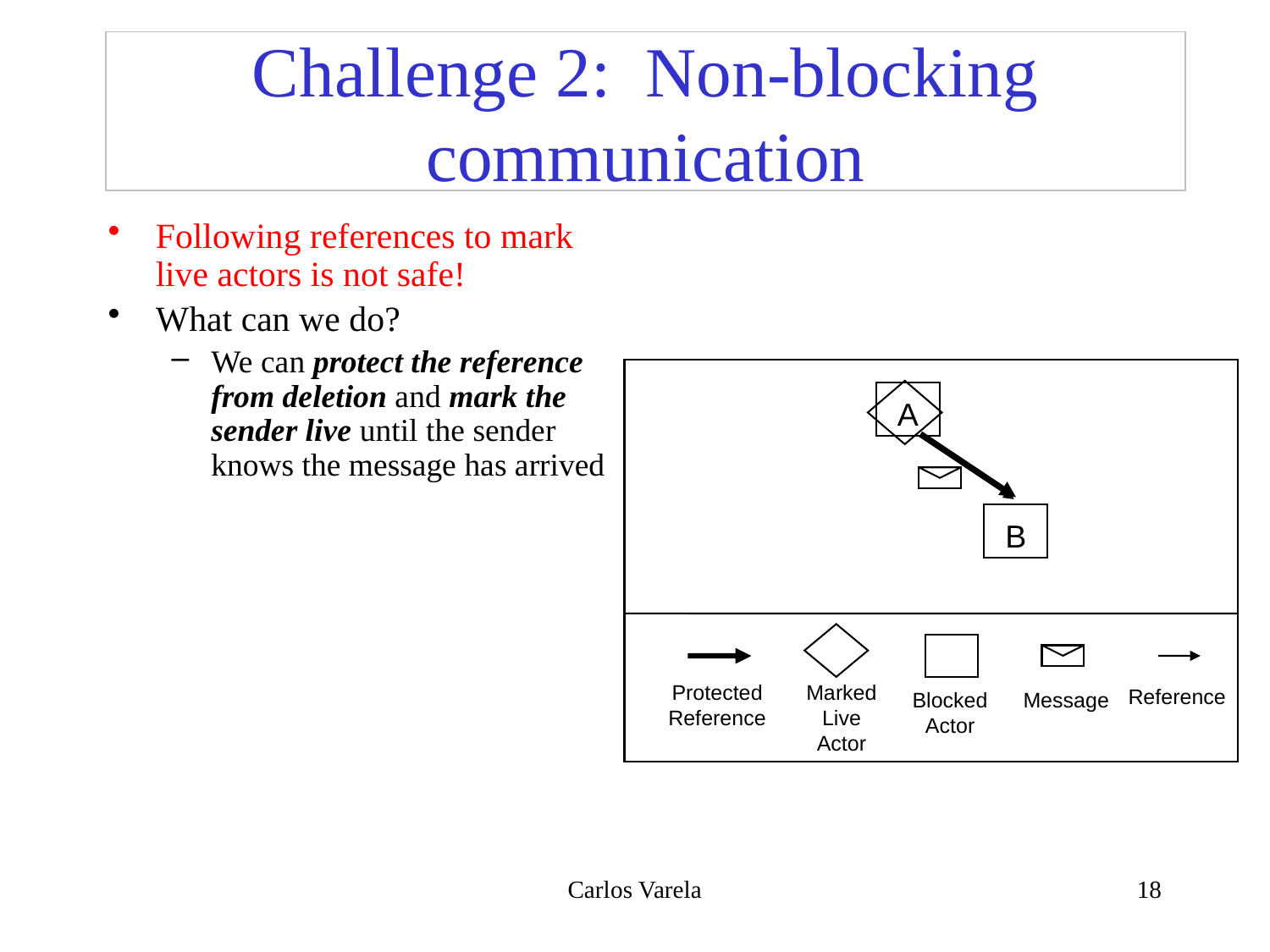

# Challenge 2:  Non-blocking communication
Following references to mark live actors is not safe!
What can we do?
We can protect the reference from deletion and mark the sender live until the sender knows the message has arrived

A

B

Protected
Reference
Marked
Live
Actor
Reference
Blocked
Actor
Message

Carlos Varela
18